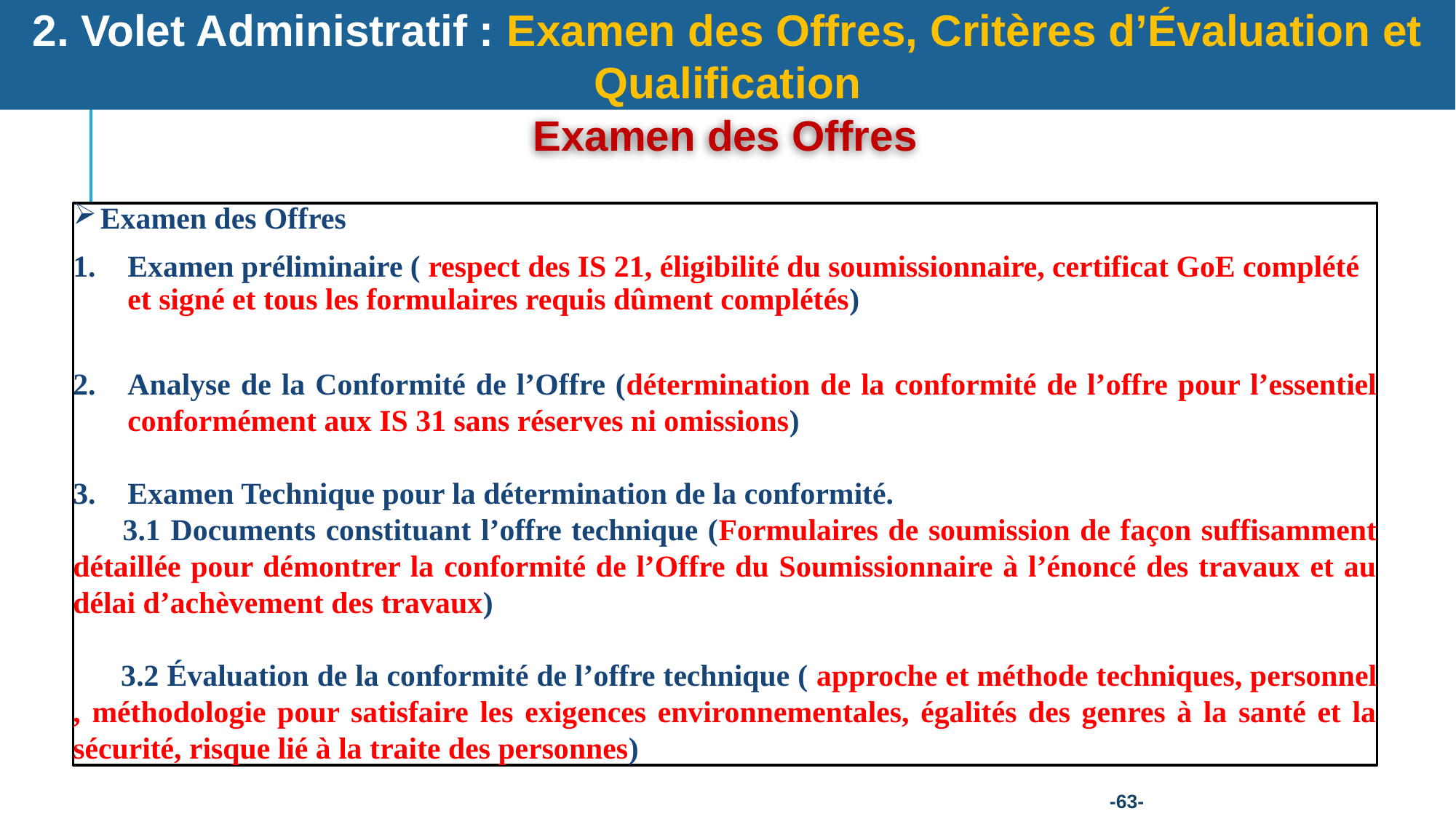

2. Volet Administratif : Examen des Offres, Critères d’Évaluation et Qualification
Examen des Offres
Examen des Offres
Examen préliminaire ( respect des IS 21, éligibilité du soumissionnaire, certificat GoE complété et signé et tous les formulaires requis dûment complétés)

Analyse de la Conformité de l’Offre (détermination de la conformité de l’offre pour l’essentiel conformément aux IS 31 sans réserves ni omissions)

Examen Technique pour la détermination de la conformité.
     3.1 Documents constituant l’offre technique (Formulaires de soumission de façon suffisamment détaillée pour démontrer la conformité de l’Offre du Soumissionnaire à l’énoncé des travaux et au délai d’achèvement des travaux)

      3.2 Évaluation de la conformité de l’offre technique ( approche et méthode techniques, personnel , méthodologie pour satisfaire les exigences environnementales, égalités des genres à la santé et la sécurité, risque lié à la traite des personnes)
-63-